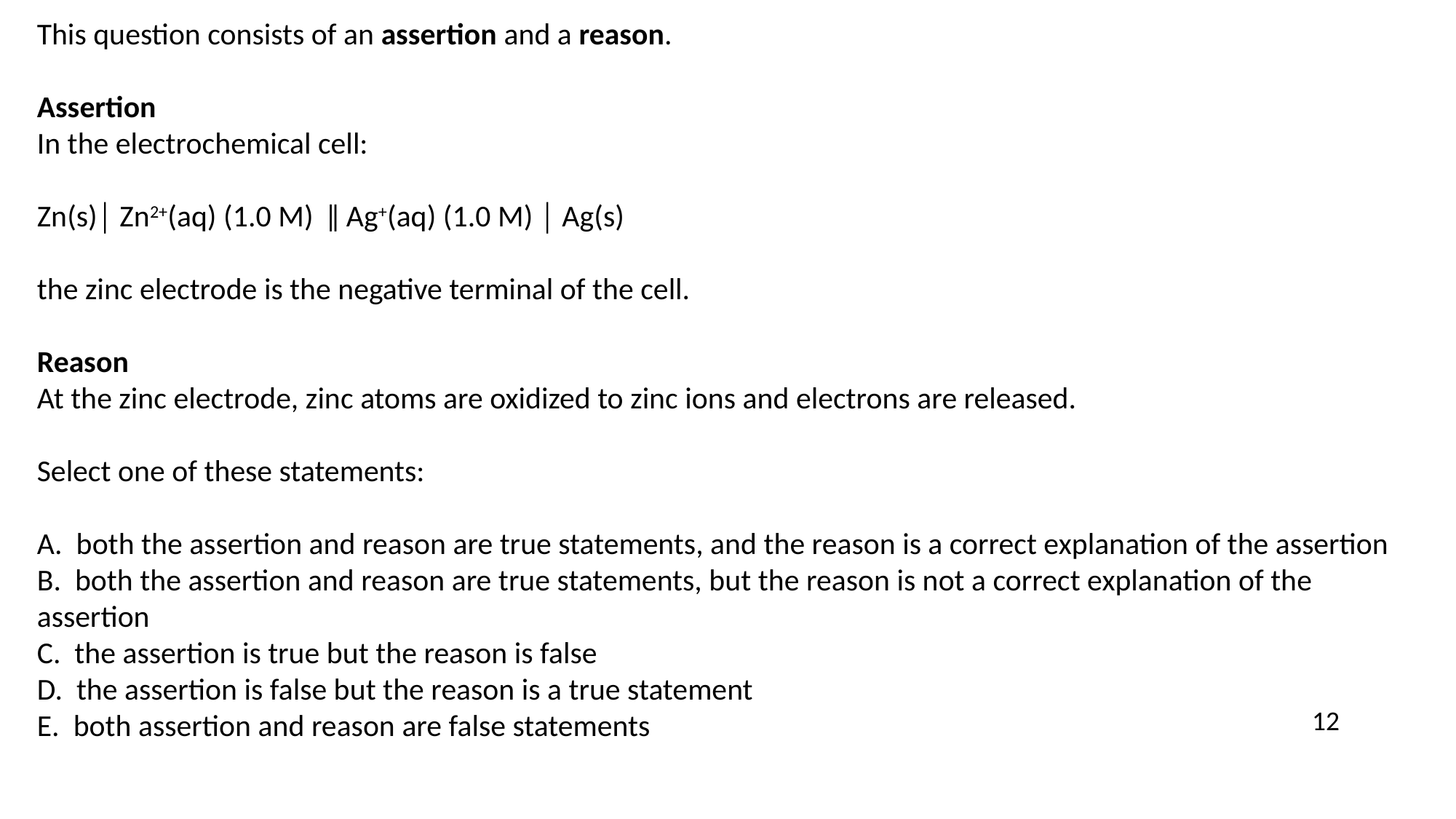

This question consists of an assertion and a reason.

Assertion
In the electrochemical cell:

Zn(s)│ Zn2+(aq) (1.0 M)  ‖ Ag+(aq) (1.0 M) │ Ag(s)

the zinc electrode is the negative terminal of the cell.

Reason
At the zinc electrode, zinc atoms are oxidized to zinc ions and electrons are released.

Select one of these statements:

A.  both the assertion and reason are true statements, and the reason is a correct explanation of the assertion
B.  both the assertion and reason are true statements, but the reason is not a correct explanation of the assertion
C.  the assertion is true but the reason is false
D.  the assertion is false but the reason is a true statement
E.  both assertion and reason are false statements
12